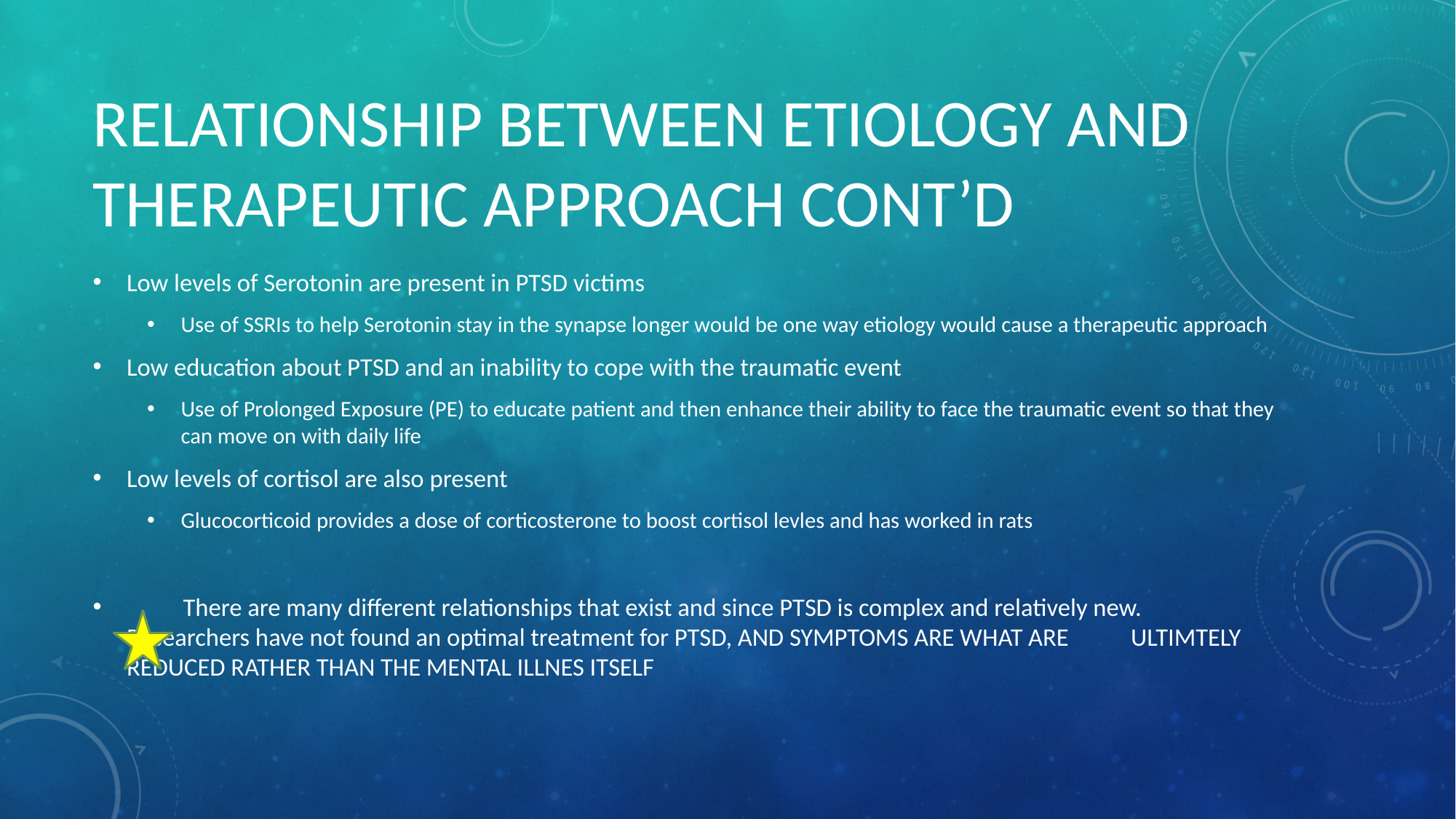

# Relationship between etiology and therapeutic approach Cont’d
Low levels of Serotonin are present in PTSD victims
Use of SSRIs to help Serotonin stay in the synapse longer would be one way etiology would cause a therapeutic approach
Low education about PTSD and an inability to cope with the traumatic event
Use of Prolonged Exposure (PE) to educate patient and then enhance their ability to face the traumatic event so that they can move on with daily life
Low levels of cortisol are also present
Glucocorticoid provides a dose of corticosterone to boost cortisol levles and has worked in rats

          There are many different relationships that exist and since PTSD is complex and relatively new. 				Researchers have not found an optimal treatment for PTSD, AND SYMPTOMS ARE WHAT ARE 				ULTIMTELY REDUCED RATHER THAN THE MENTAL ILLNES ITSELF